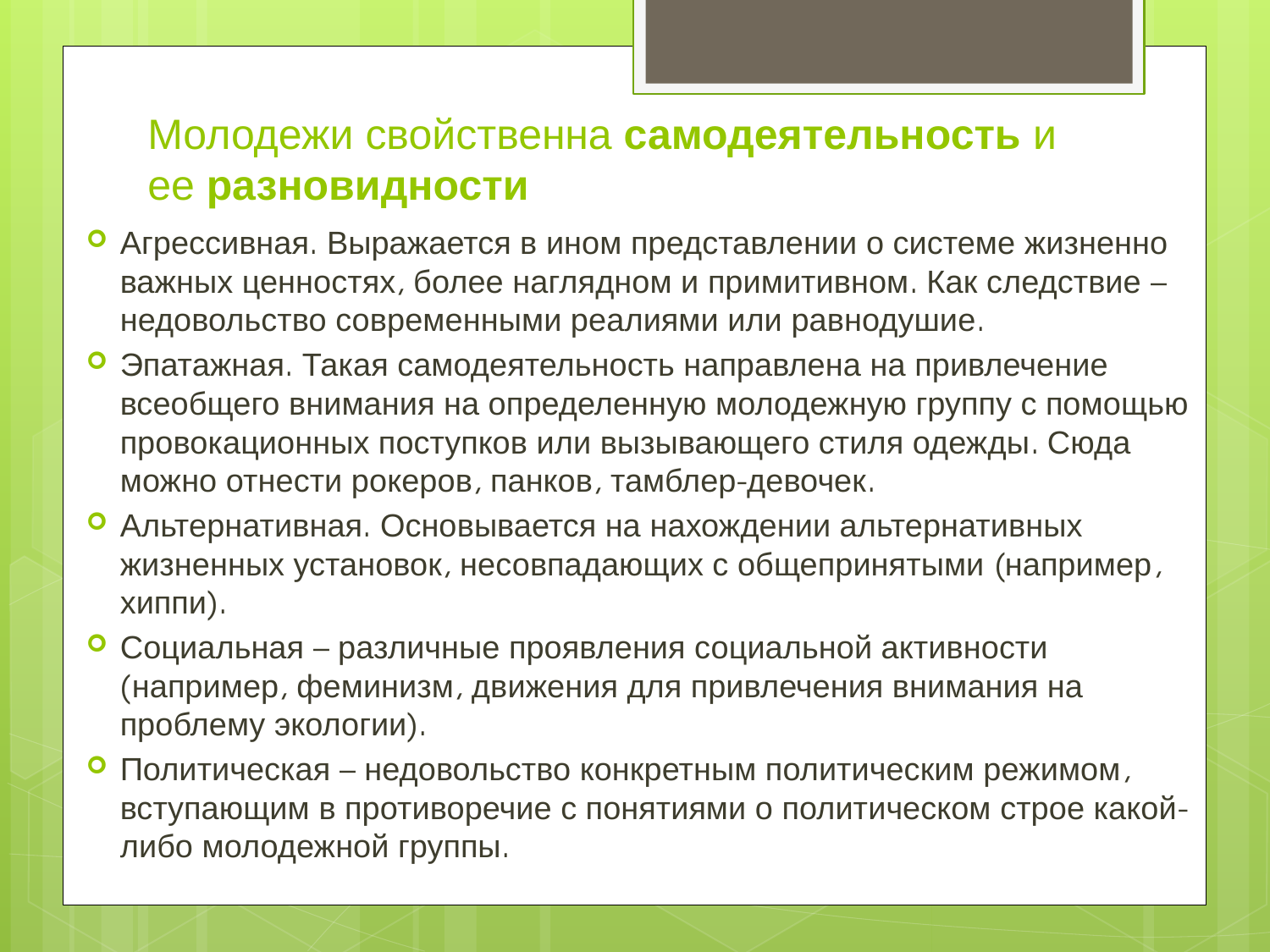

# Молодежи свойственна самодеятельность и ее разновидности
Агрессивная. Выражается в ином представлении о системе жизненно важных ценностях, более наглядном и примитивном. Как следствие – недовольство современными реалиями или равнодушие.
Эпатажная. Такая самодеятельность направлена на привлечение всеобщего внимания на определенную молодежную группу с помощью провокационных поступков или вызывающего стиля одежды. Сюда можно отнести рокеров, панков, тамблер-девочек.
Альтернативная. Основывается на нахождении альтернативных жизненных установок, несовпадающих с общепринятыми (например, хиппи).
Социальная – различные проявления социальной активности (например, феминизм, движения для привлечения внимания на проблему экологии).
Политическая – недовольство конкретным политическим режимом, вступающим в противоречие с понятиями о политическом строе какой-либо молодежной группы.